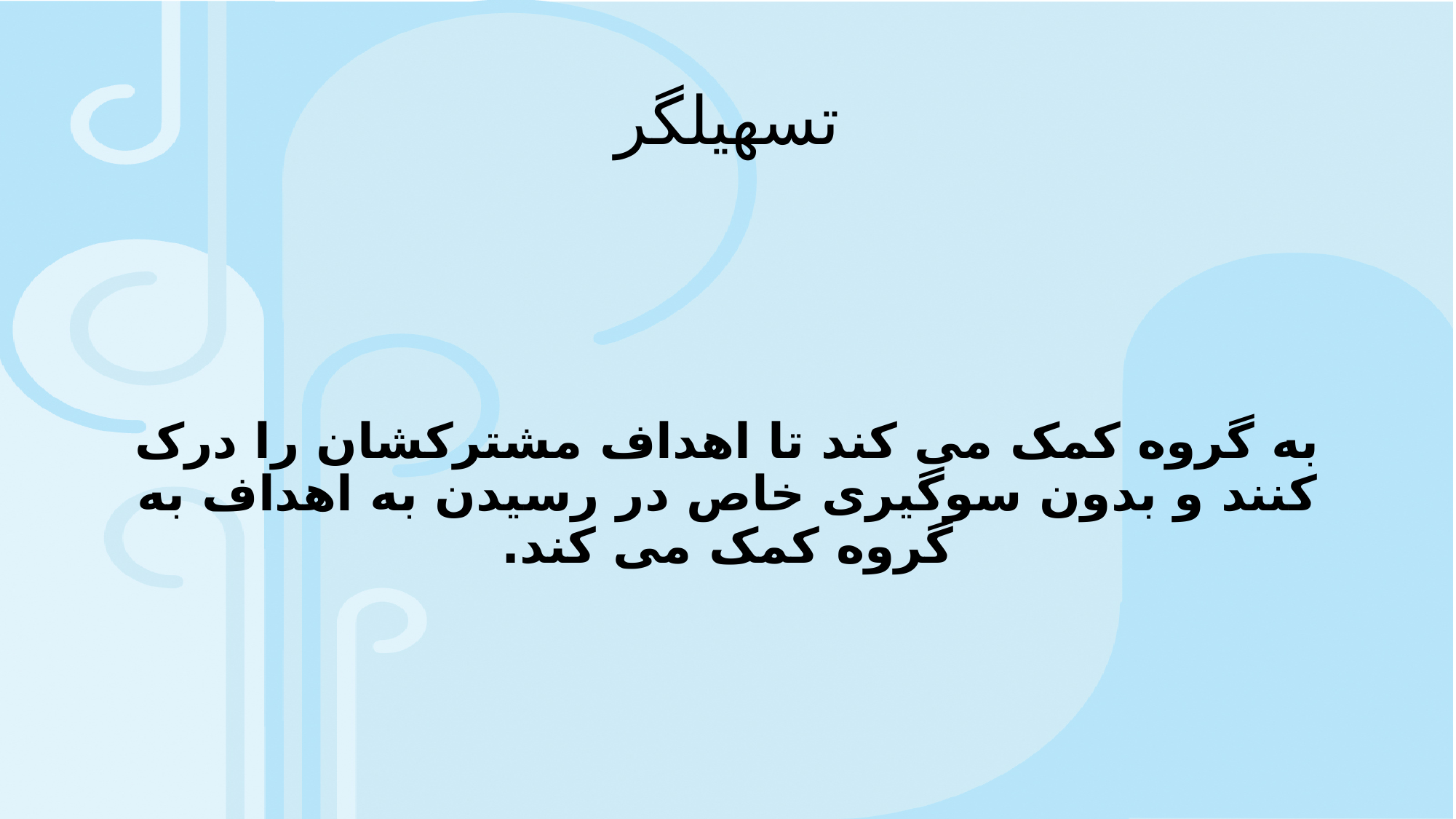

# تسهیلگر

به گروه کمک می کند تا اهداف مشترکشان را درک کنند و بدون سوگیری خاص در رسیدن به اهداف به گروه کمک می کند.